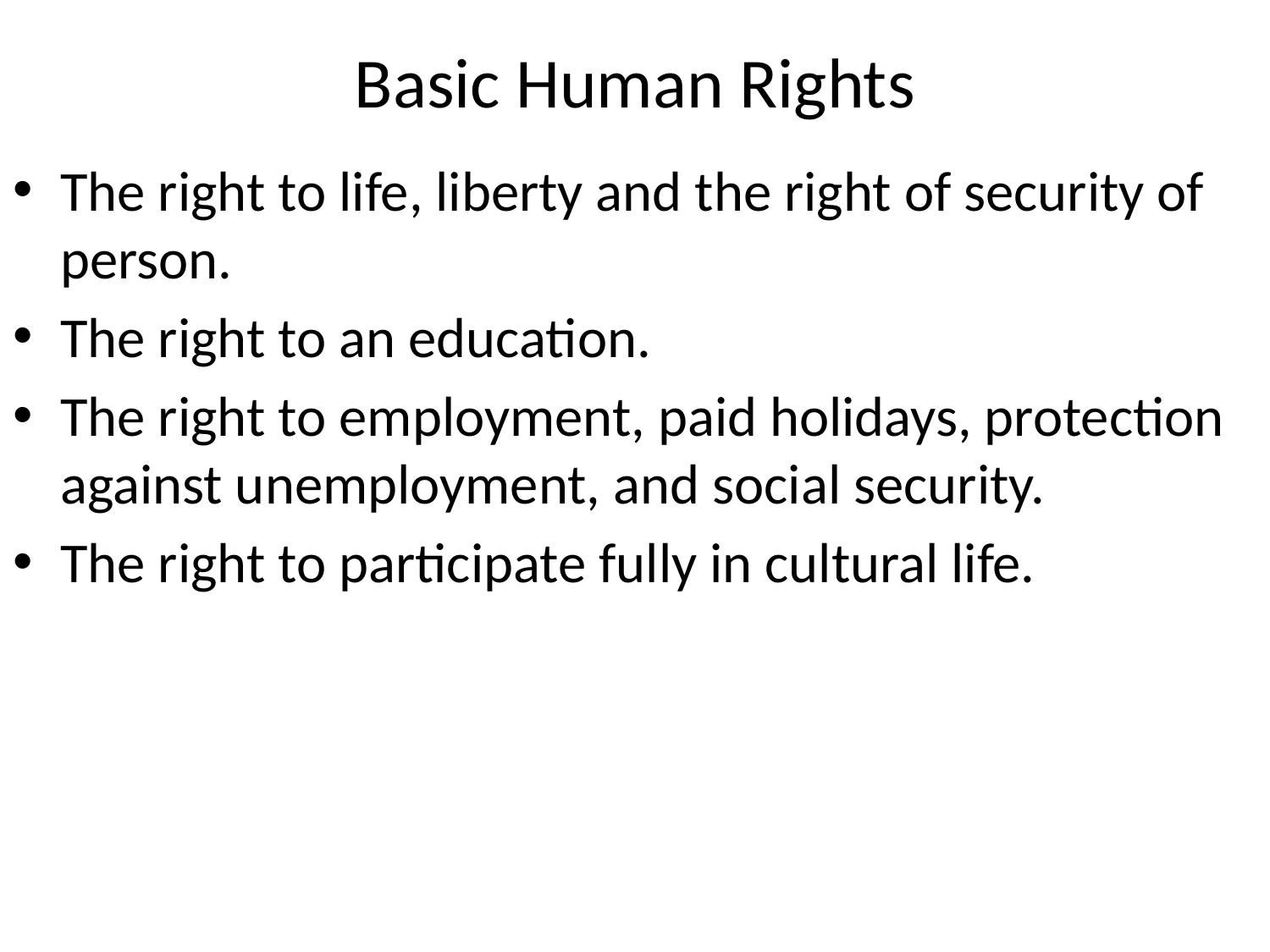

# Basic Human Rights
The right to life, liberty and the right of security of person.
The right to an education.
The right to employment, paid holidays, protection against unemployment, and social security.
The right to participate fully in cultural life.